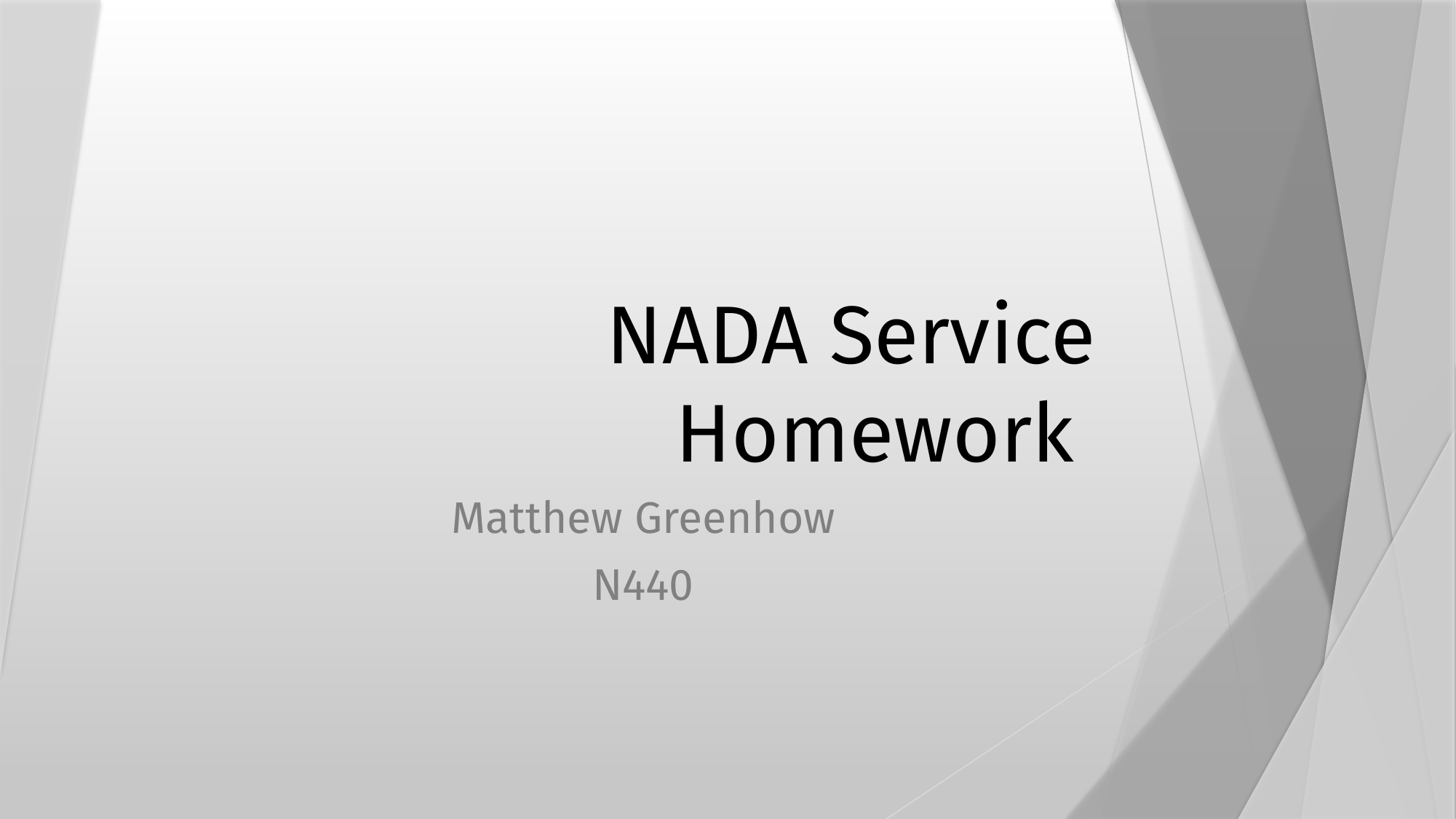

# NADA Service Homework
Matthew Greenhow
N440